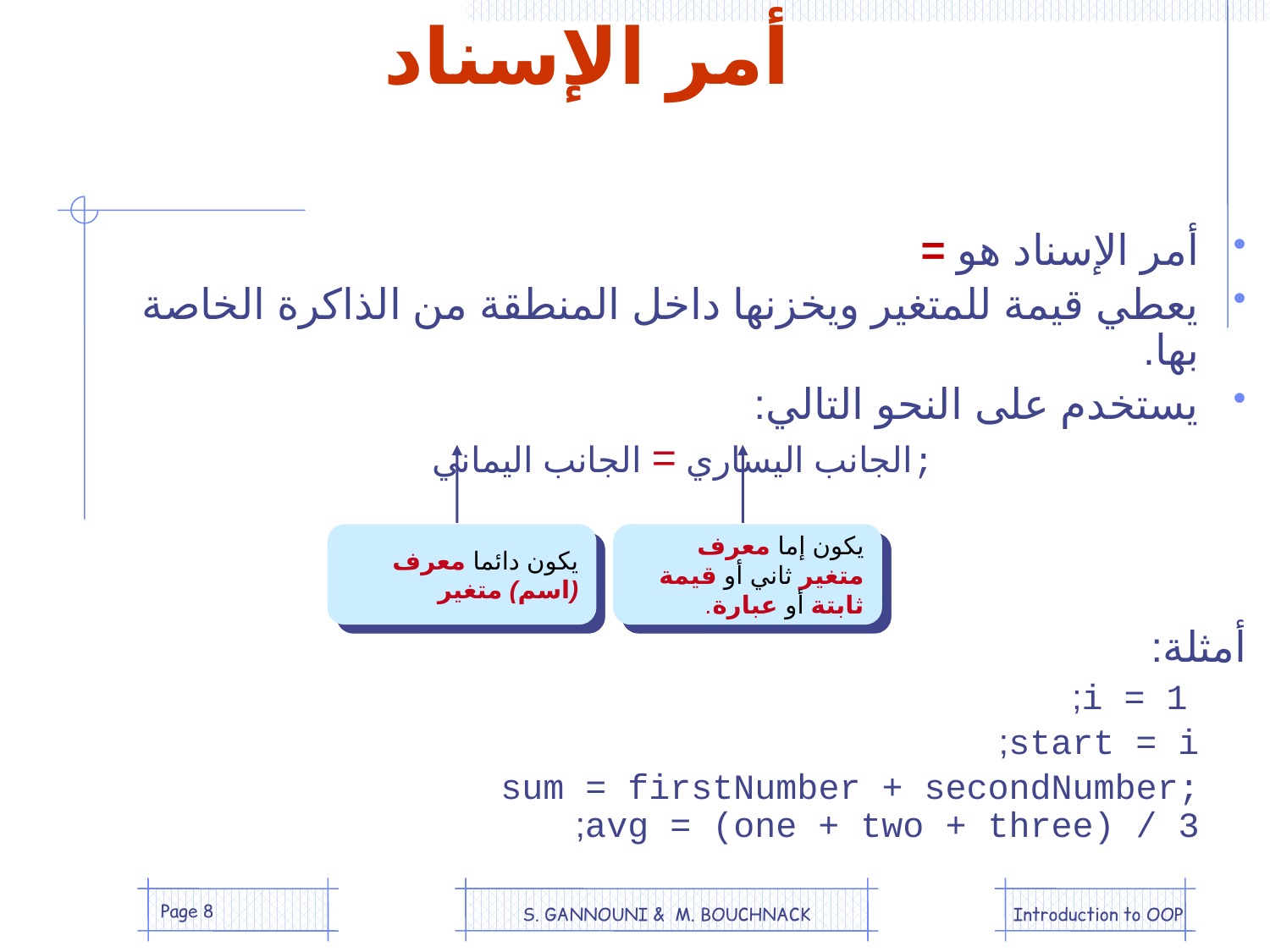

# أمر الإسناد
أمر الإسناد هو =
يعطي قيمة للمتغير ويخزنها داخل المنطقة من الذاكرة الخاصة بها.
يستخدم على النحو التالي:
			 الجانب اليساري = الجانب اليماني;

أمثلة:
		i = 1;
		start = i;
		sum = firstNumber + secondNumber;
	avg = (one + two + three) / 3;

يكون دائما معرف (اسم) متغير

يكون إما معرف متغير ثاني أو قيمة ثابتة أو عبارة.
Page 8
S. GANNOUNI &  M. BOUCHNACK
Introduction to OOP